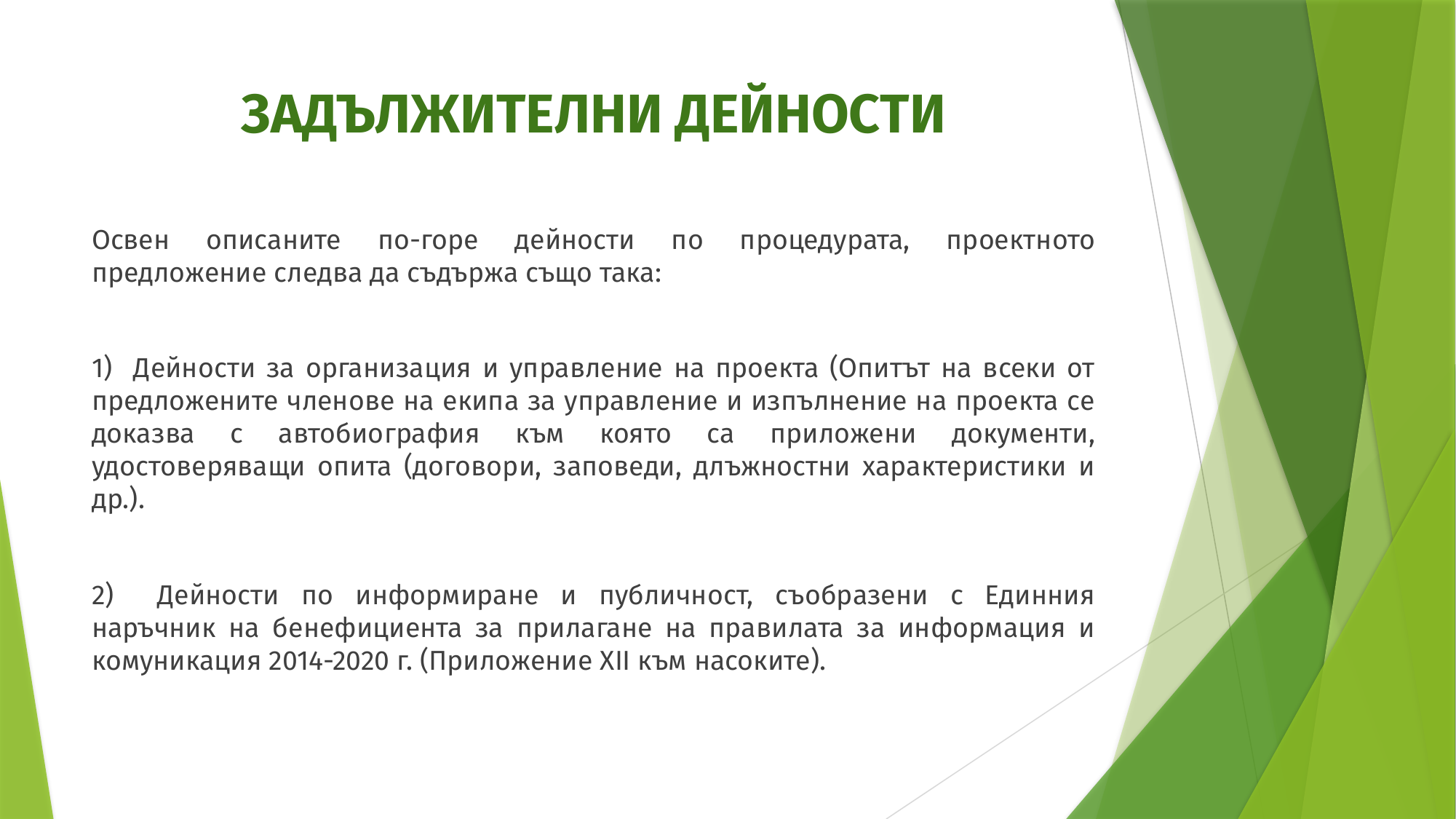

# ЗАДЪЛЖИТЕЛНИ ДЕЙНОСТИ
Освен описаните по-горе дейности по процедурата, проектното предложение следва да съдържа също така:

1)  Дейности за организация и управление на проекта (Опитът на всеки от предложените членове на екипа за управление и изпълнение на проекта се доказва с автобиография към която са приложени документи, удостоверяващи опита (договори, заповеди, длъжностни характеристики и др.).

2)  Дейности по информиране и публичност, съобразени с Единния наръчник на бенефициента за прилагане на правилата за информация и комуникация 2014-2020 г. (Приложение XII към насоките).